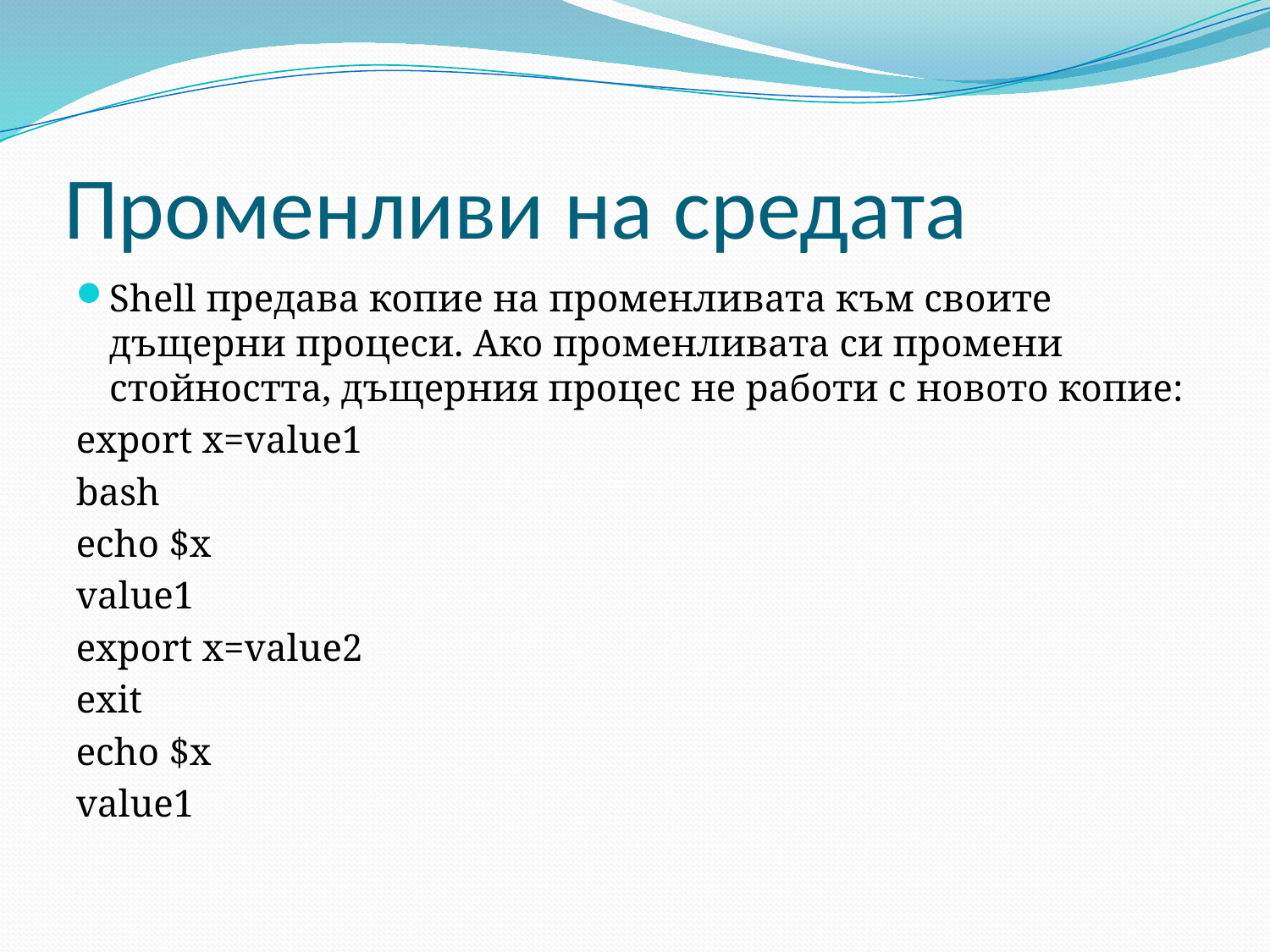

# Променливи на средата
Shell предава копие на променливата към своите дъщерни процеси. Ако променливата си промени стойността, дъщерния процес не работи с новото копие:
export x=value1
bash
echo $x
value1
export x=value2
exit
echo $x
value1